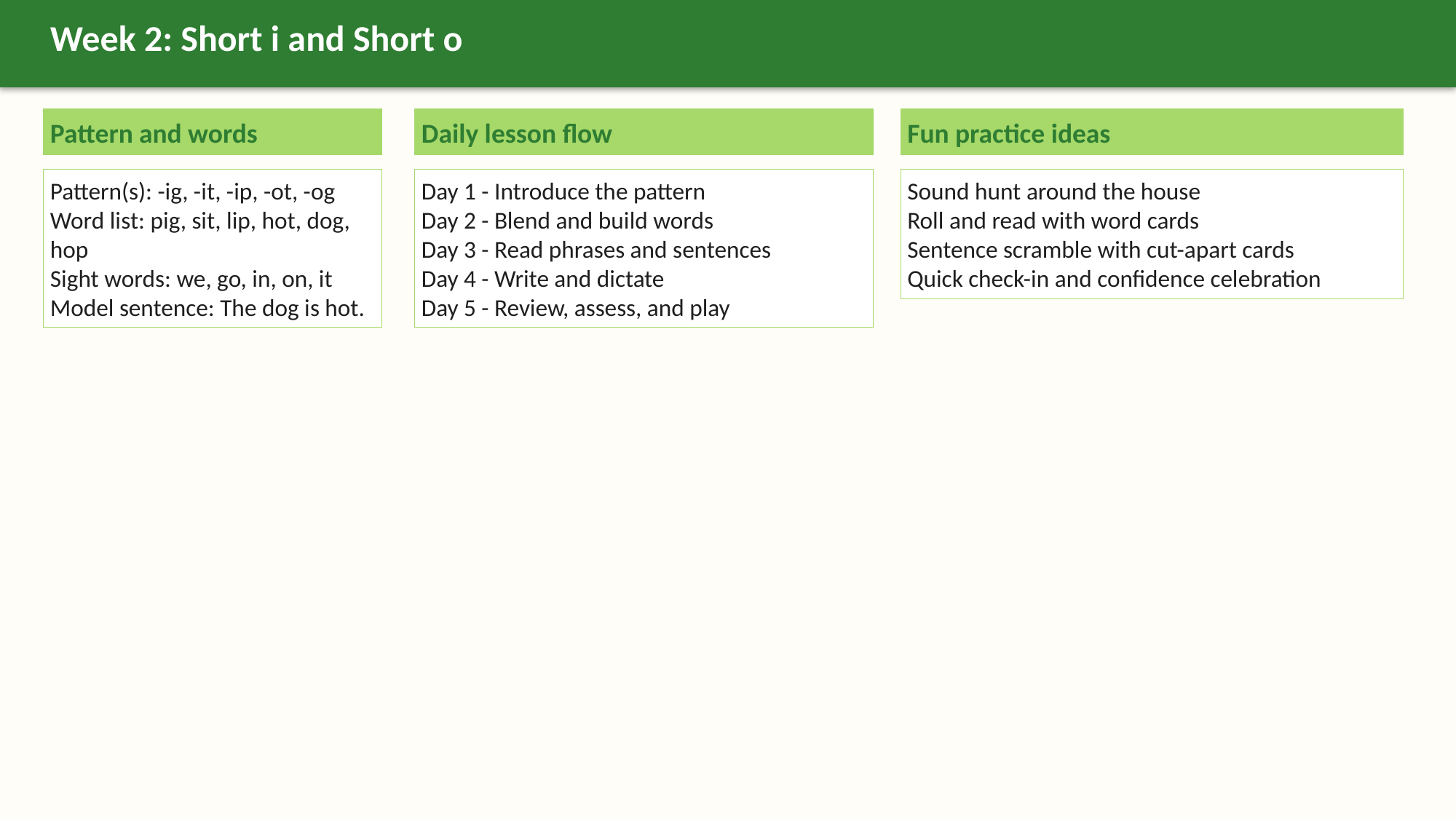

Week 2: Short i and Short o
Pattern and words
Daily lesson flow
Fun practice ideas
Pattern(s): -ig, -it, -ip, -ot, -og
Word list: pig, sit, lip, hot, dog, hop
Sight words: we, go, in, on, it
Model sentence: The dog is hot.
Day 1 - Introduce the pattern
Day 2 - Blend and build words
Day 3 - Read phrases and sentences
Day 4 - Write and dictate
Day 5 - Review, assess, and play
Sound hunt around the house
Roll and read with word cards
Sentence scramble with cut-apart cards
Quick check-in and confidence celebration